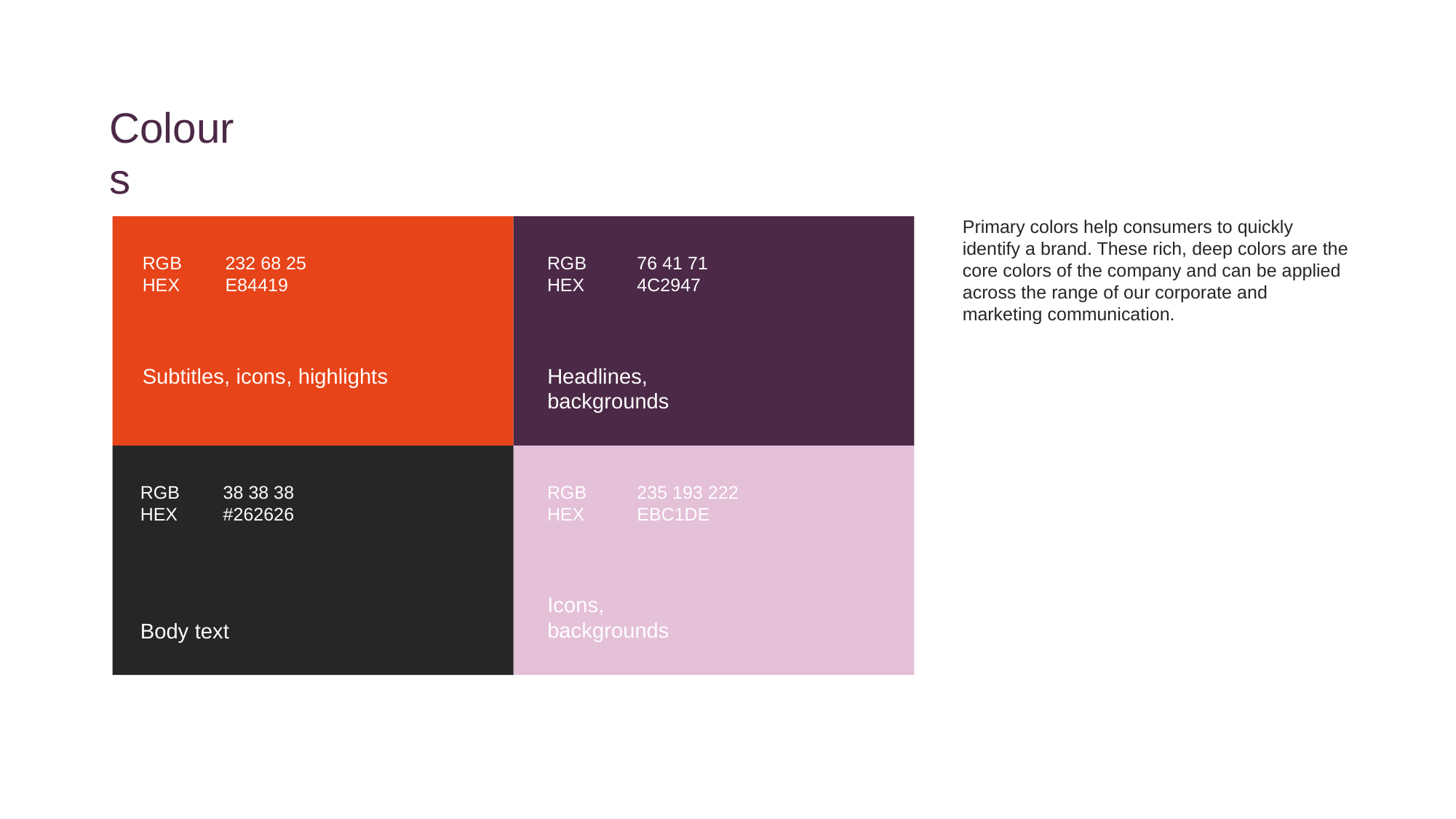

Colours
Primary colors help consumers to quickly identify a brand. These rich, deep colors are the core colors of the company and can be applied across the range of our corporate and marketing communication.

RGB
HEX
232 68 25
E84419
RGB
HEX
76 41 71
4C2947
Subtitles, icons, highlights
Headlines,
backgrounds

RGB
HEX
38 38 38
#262626
RGB
HEX
235 193 222
EBC1DE
Icons,
backgrounds
Body text